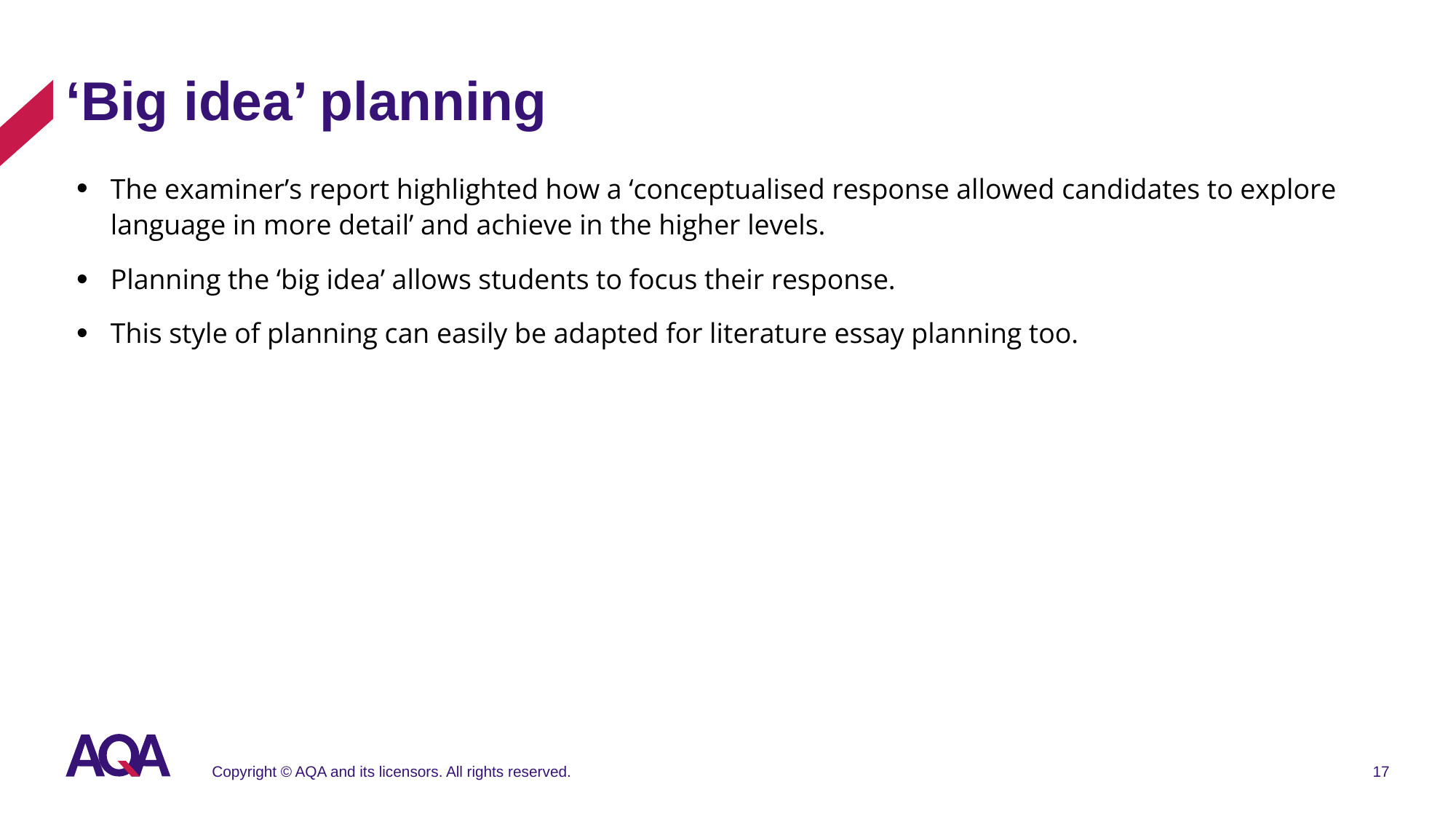

# ‘Big idea’ planning
The examiner’s report highlighted how a ‘conceptualised response allowed candidates to explore language in more detail’ and achieve in the higher levels.
Planning the ‘big idea’ allows students to focus their response.
This style of planning can easily be adapted for literature essay planning too.

Copyright © AQA and its licensors. All rights reserved.
17